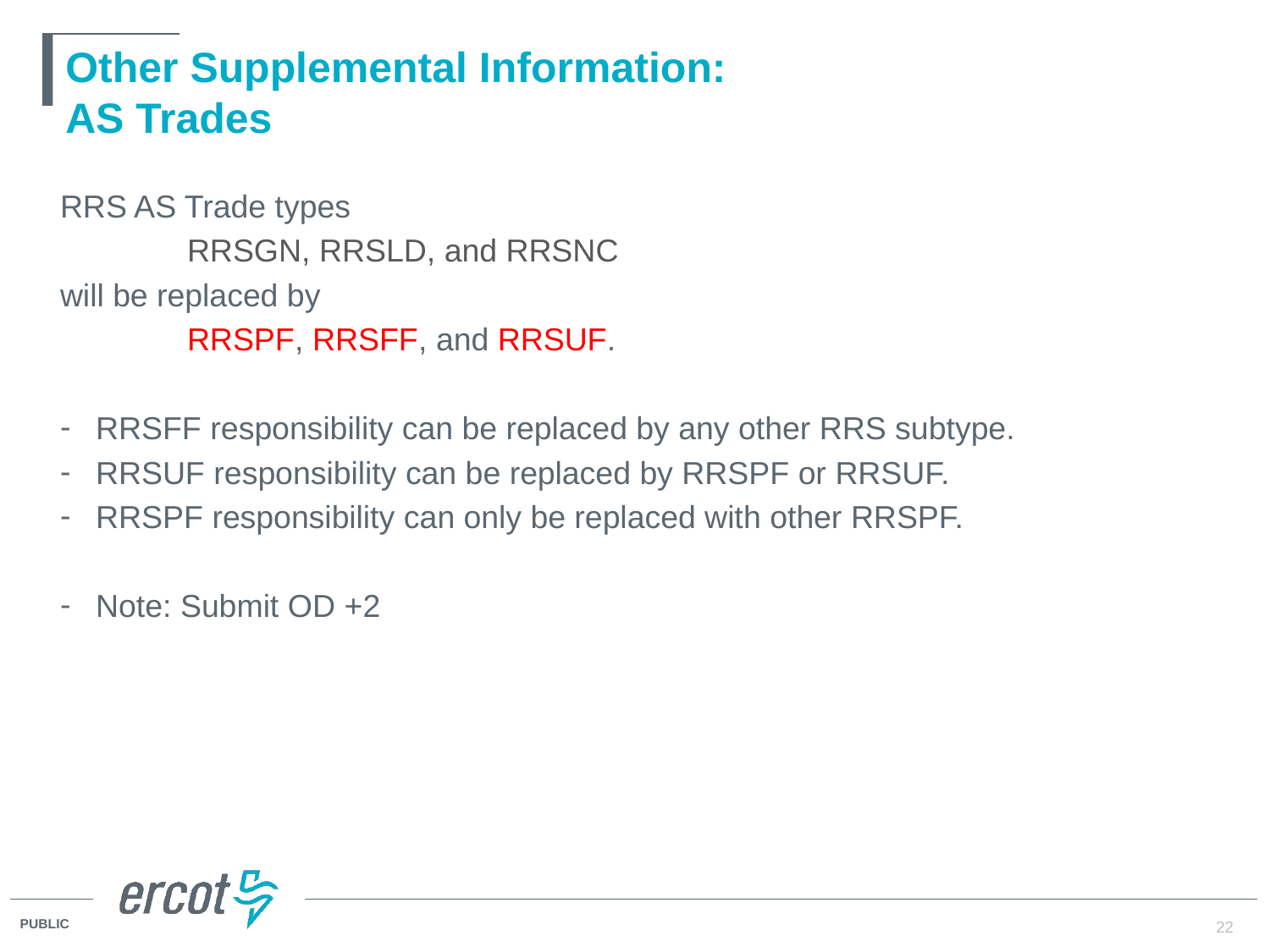

# Other Supplemental Information: AS Trades
RRS AS Trade types
	RRSGN, RRSLD, and RRSNC
will be replaced by
	RRSPF, RRSFF, and RRSUF.

RRSFF responsibility can be replaced by any other RRS subtype.
RRSUF responsibility can be replaced by RRSPF or RRSUF.
RRSPF responsibility can only be replaced with other RRSPF.

Note: Submit OD +2

22